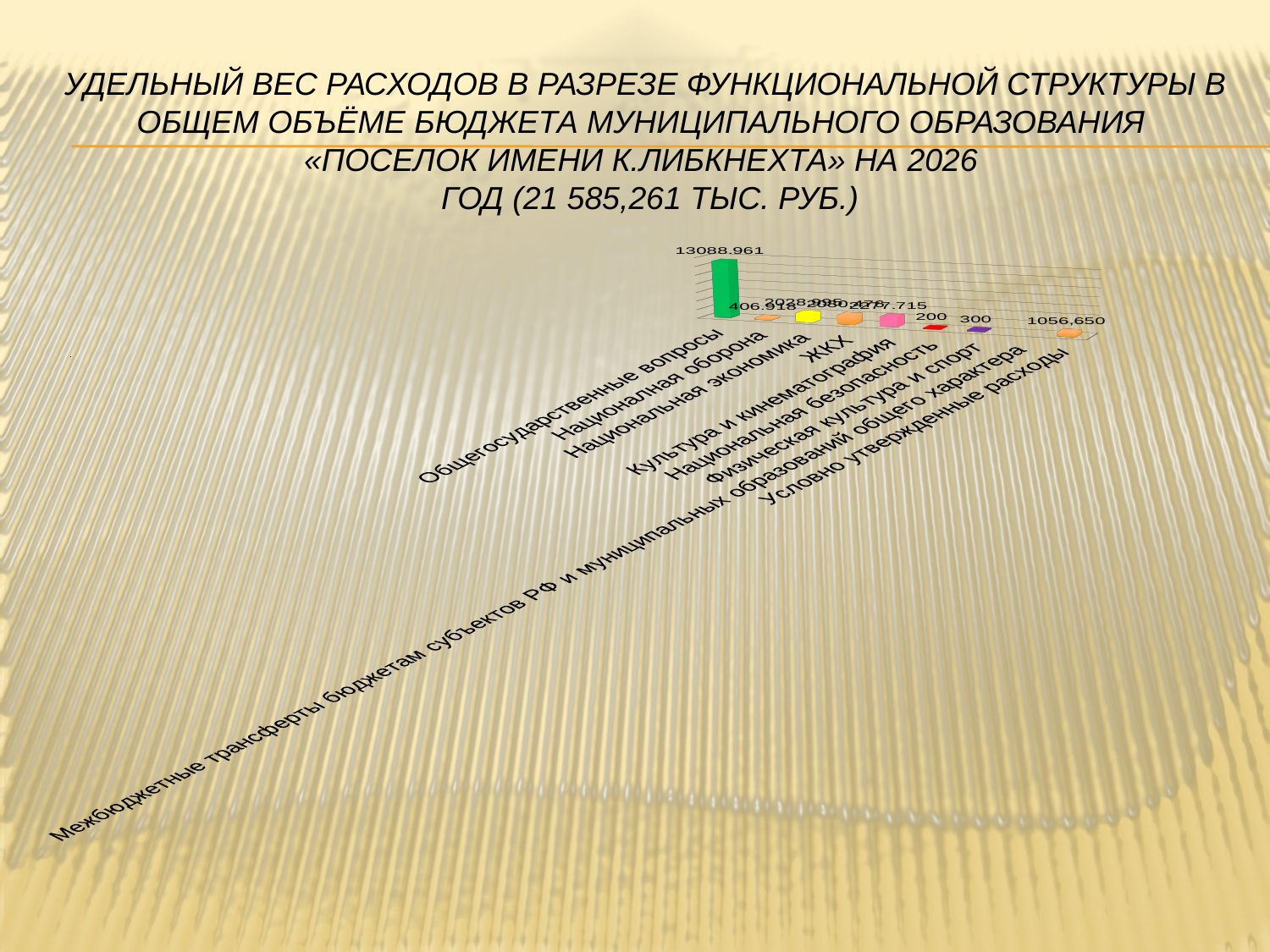

# Удельный вес расходов в разрезе функциональной структуры в общем объёме бюджета муниципального образования «поселок имени К.Либкнехта» на 2026 год (21 585,261 тыс. руб.)

[unsupported chart]

[unsupported chart]